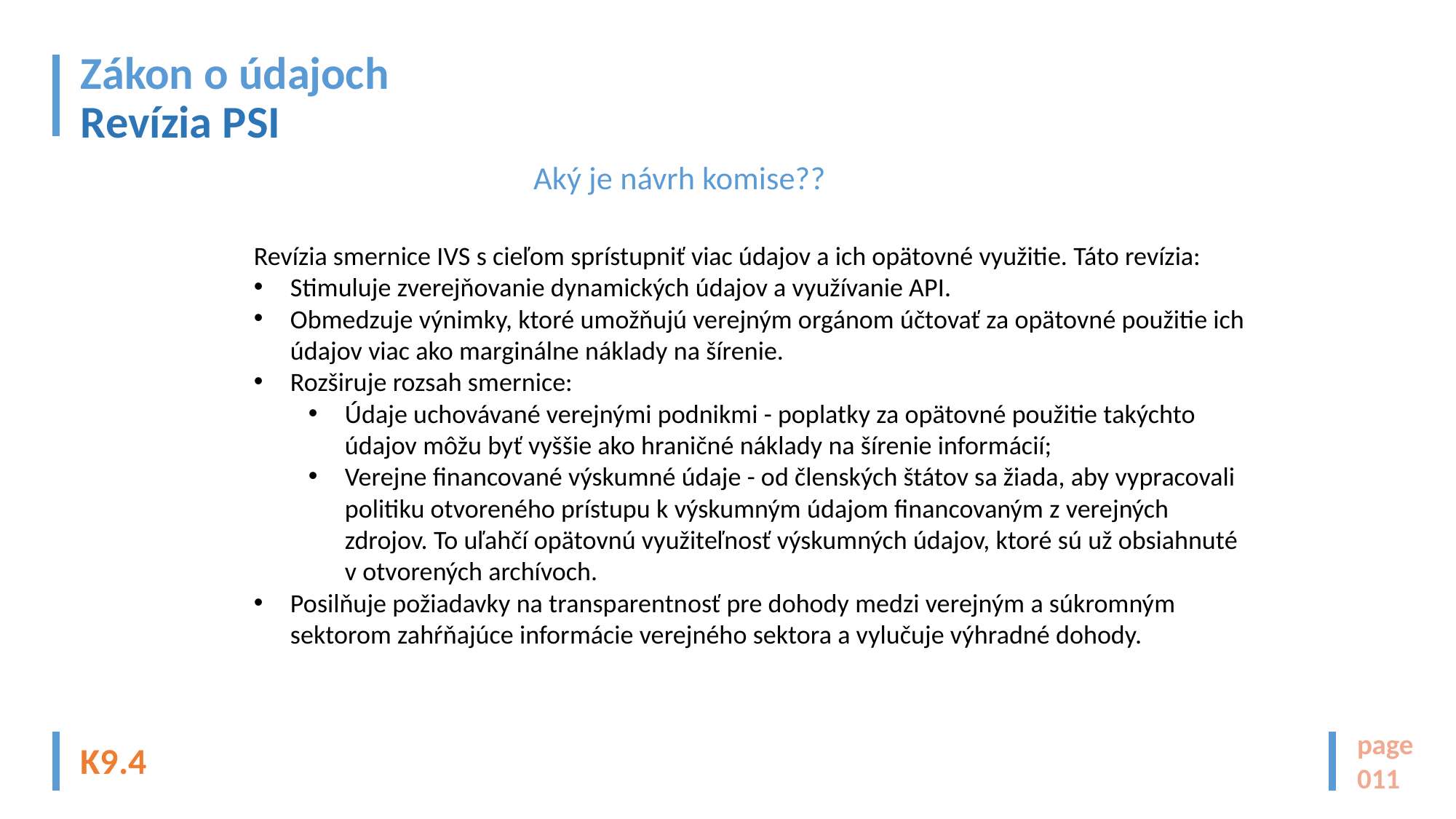

# Zákon o údajoch Revízia PSI
Aký je návrh komise??
Revízia smernice IVS s cieľom sprístupniť viac údajov a ich opätovné využitie. Táto revízia:
Stimuluje zverejňovanie dynamických údajov a využívanie API.
Obmedzuje výnimky, ktoré umožňujú verejným orgánom účtovať za opätovné použitie ich údajov viac ako marginálne náklady na šírenie.
Rozširuje rozsah smernice:
Údaje uchovávané verejnými podnikmi - poplatky za opätovné použitie takýchto údajov môžu byť vyššie ako hraničné náklady na šírenie informácií;
Verejne financované výskumné údaje - od členských štátov sa žiada, aby vypracovali politiku otvoreného prístupu k výskumným údajom financovaným z verejných zdrojov. To uľahčí opätovnú využiteľnosť výskumných údajov, ktoré sú už obsiahnuté v otvorených archívoch.
Posilňuje požiadavky na transparentnosť pre dohody medzi verejným a súkromným sektorom zahŕňajúce informácie verejného sektora a vylučuje výhradné dohody.
page
011